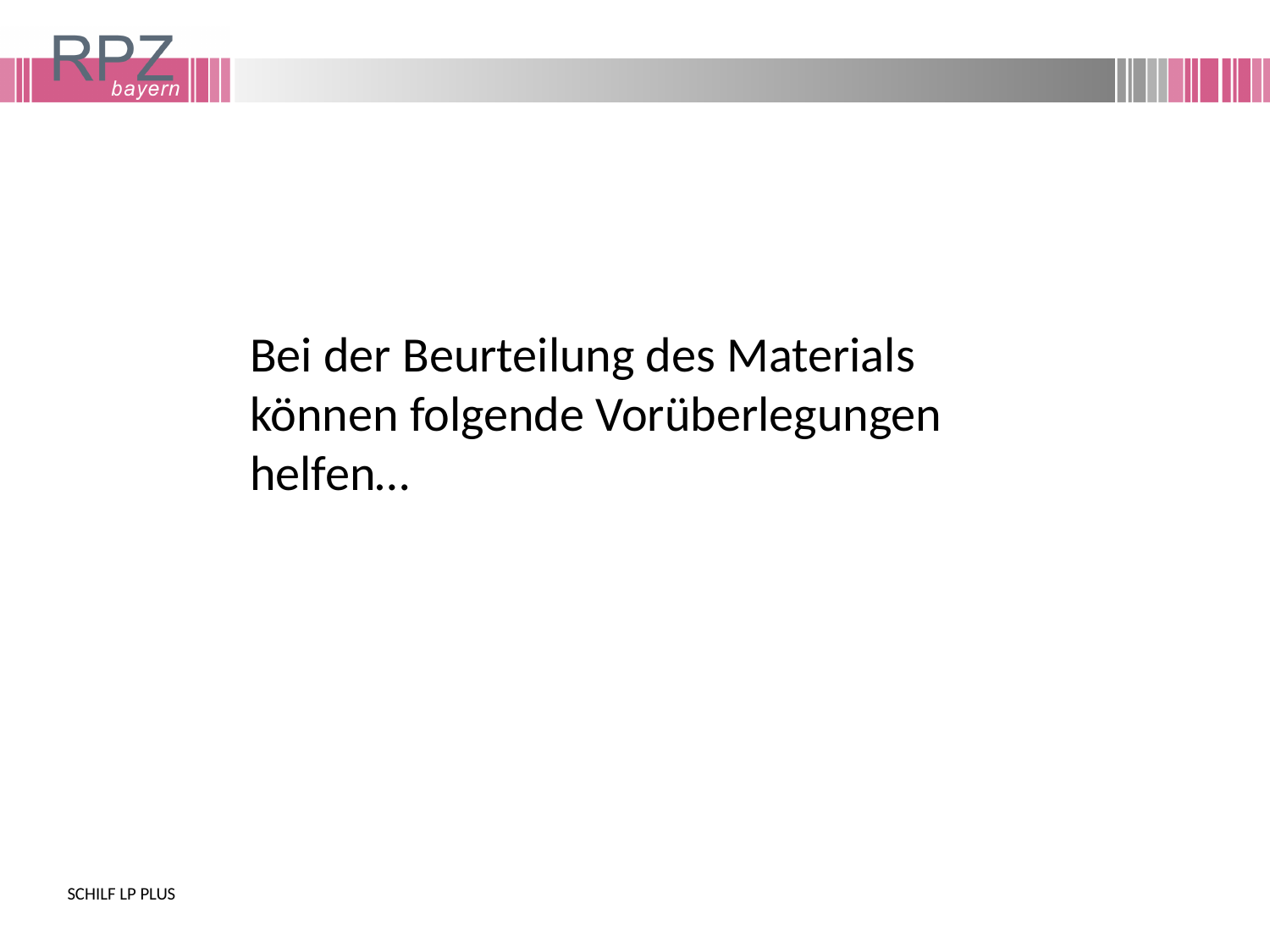

Bei der Beurteilung des Materials können folgende Vorüberlegungen helfen…